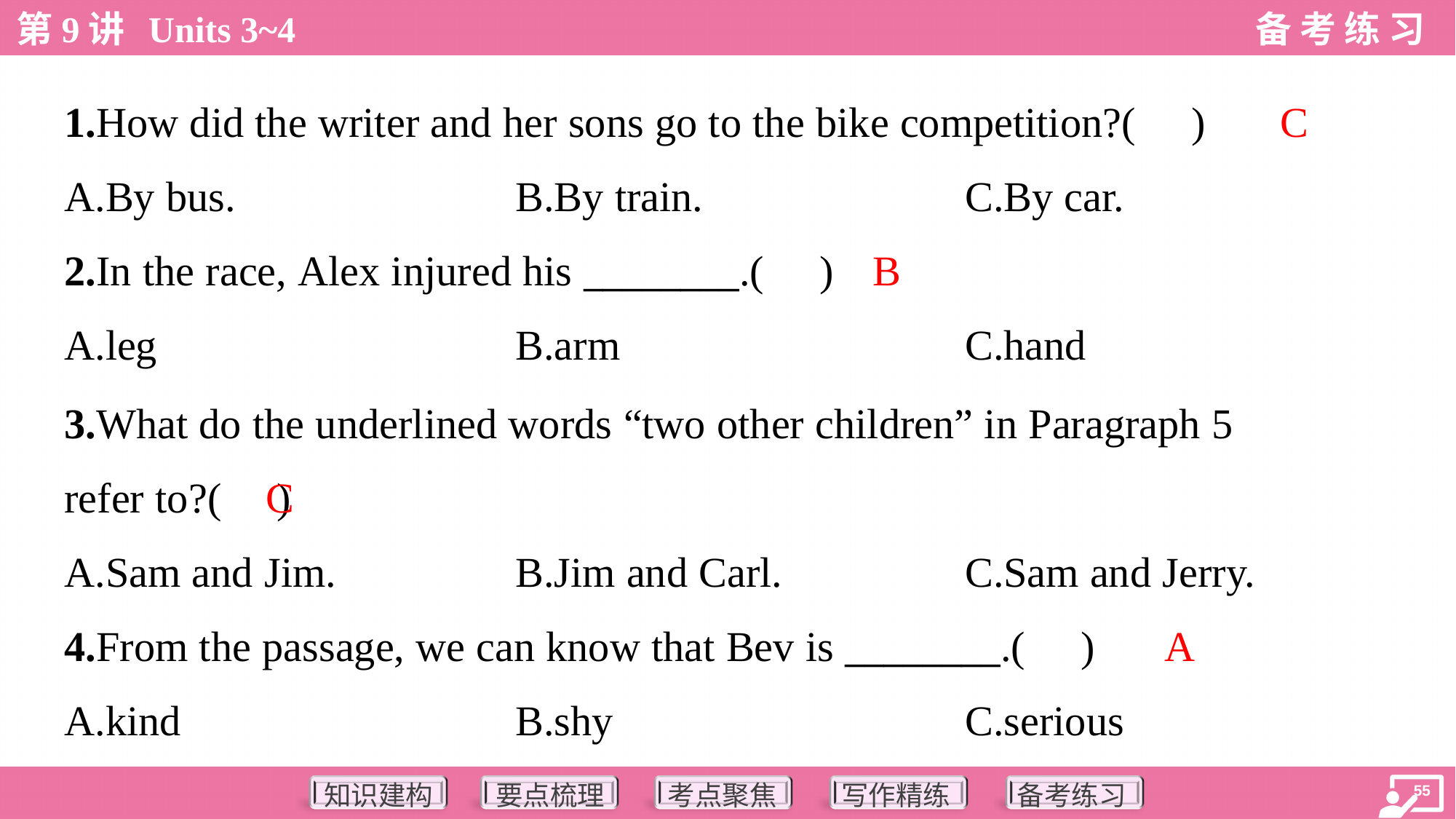

C
1.How did the writer and her sons go to the bike competition?(     )
A.By bus.	B.By train.	C.By car.
B
2.In the race, Alex injured his ________.(     )
A.leg	B.arm	C.hand
3.What do the underlined words “two other children” in Paragraph 5
refer to?(     )
C
A.Sam and Jim.	B.Jim and Carl.	C.Sam and Jerry.
A
4.From the passage, we can know that Bev is ________.(     )
A.kind	B.shy	C.serious